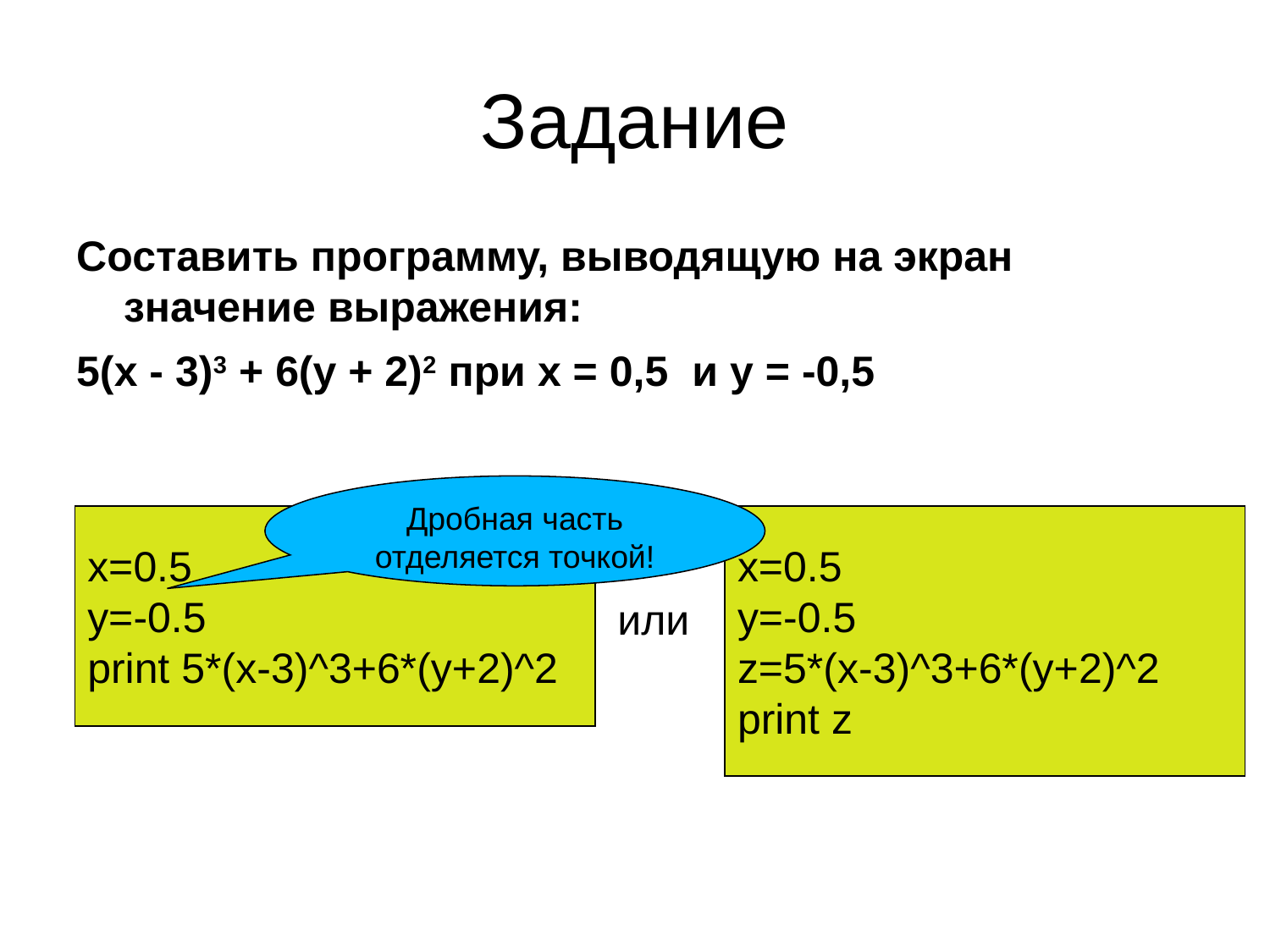

# Задание
Составить программу, выводящую на экран значение выражения:
5(x - 3)3 + 6(y + 2)2 при x = 0,5  и у = -0,5
Дробная часть отделяется точкой!
x=0.5
y=-0.5
print 5*(x-3)^3+6*(y+2)^2
x=0.5
y=-0.5
z=5*(x-3)^3+6*(y+2)^2
print z
или